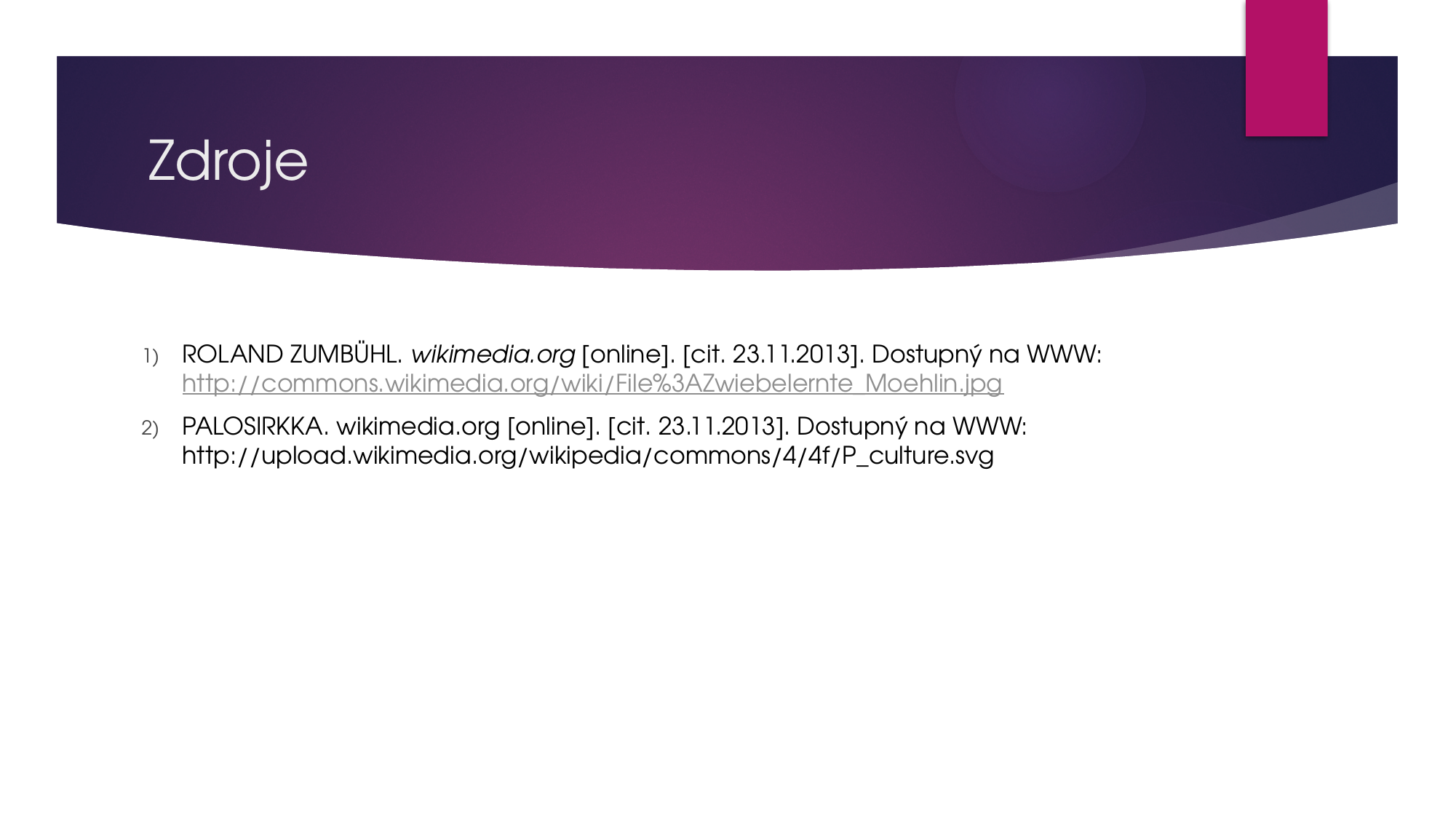

# Zdroje

ROLAND ZUMBÜHL. wikimedia.org [online]. [cit. 23.11.2013]. Dostupný na WWW: http://commons.wikimedia.org/wiki/File%3AZwiebelernte_Moehlin.jpg
PALOSIRKKA. wikimedia.org [online]. [cit. 23.11.2013]. Dostupný na WWW: http://upload.wikimedia.org/wikipedia/commons/4/4f/P_culture.svg